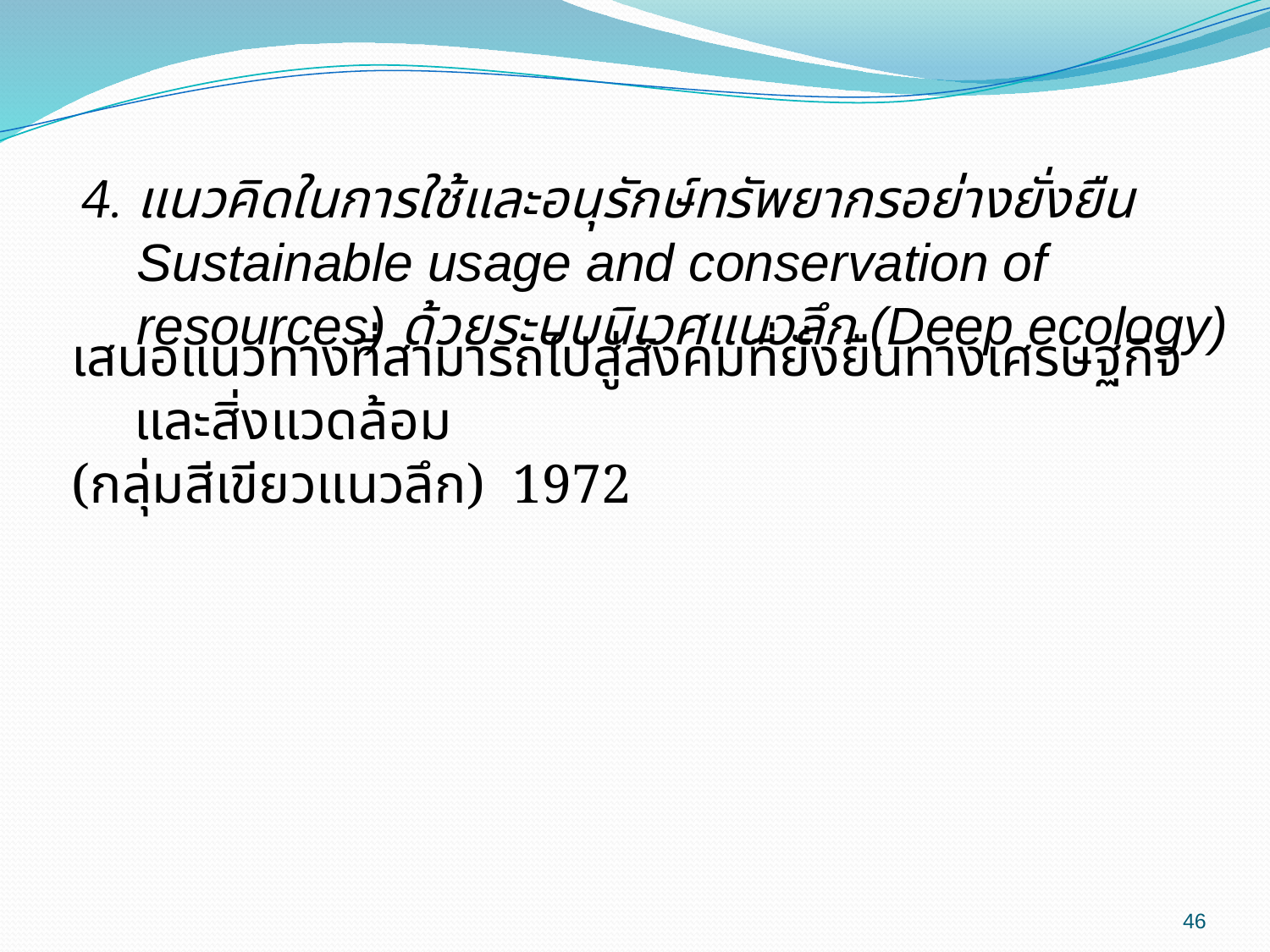

4. 	แนวคิดในการใช้และอนุรักษ์ทรัพยากรอย่างยั่งยืน Sustainable usage and conservation of resources) ด้วยระบบนิเวศแนวลึก (Deep ecology)
เสนอแนวทางที่สามารถไปสู่สังคมที่ยั่งยืนทางเศรษฐกิจและสิ่งแวดล้อม
(กลุ่มสีเขียวแนวลึก)  1972
46